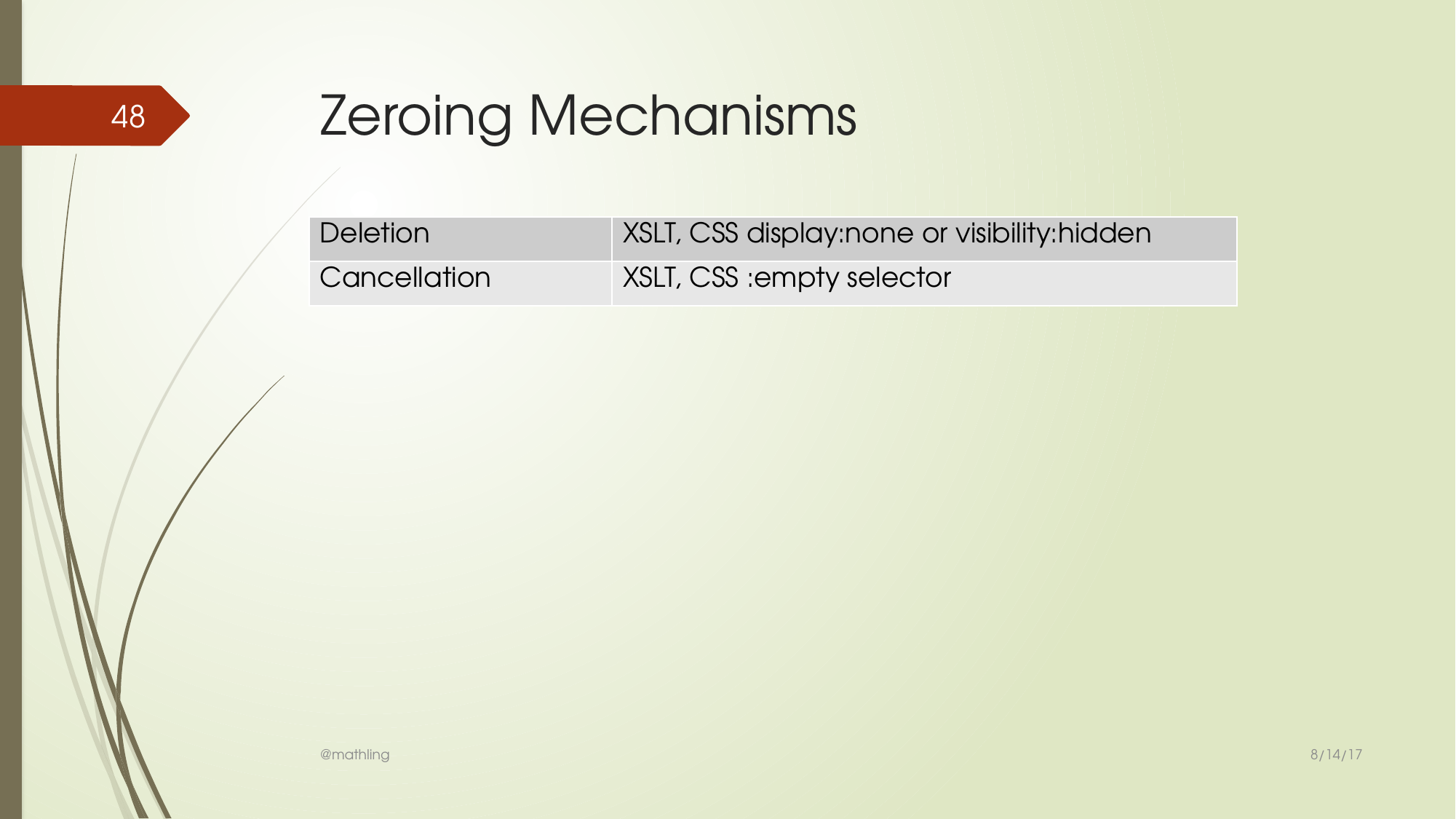

# Zeroing Mechanisms
48
| Deletion | XSLT, CSS display:none or visibility:hidden |
| --- | --- |
| Cancellation | XSLT, CSS :empty selector |
8/14/17
@mathling